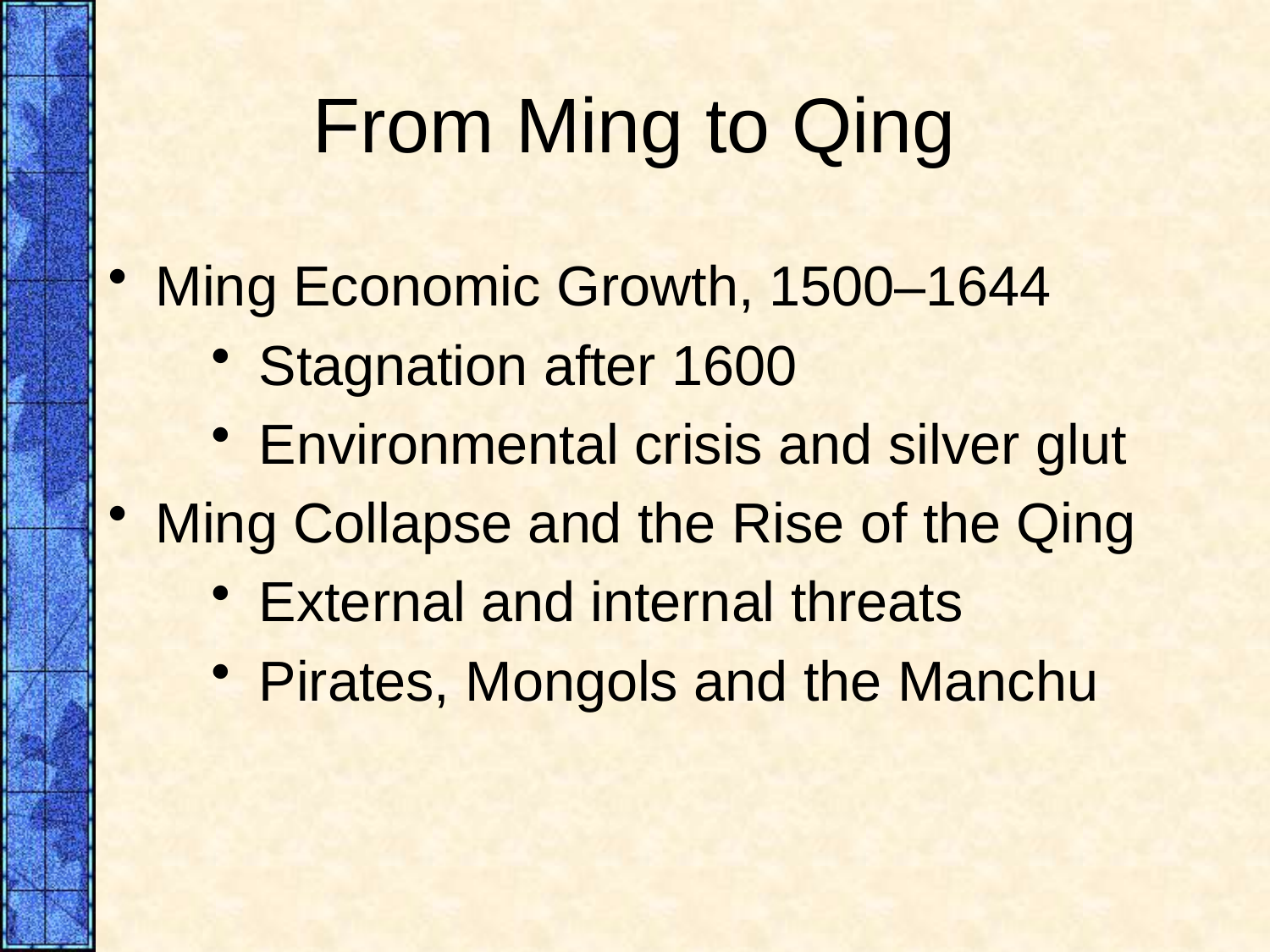

# From Ming to Qing
Ming Economic Growth, 1500–1644
Stagnation after 1600
Environmental crisis and silver glut
Ming Collapse and the Rise of the Qing
External and internal threats
Pirates, Mongols and the Manchu